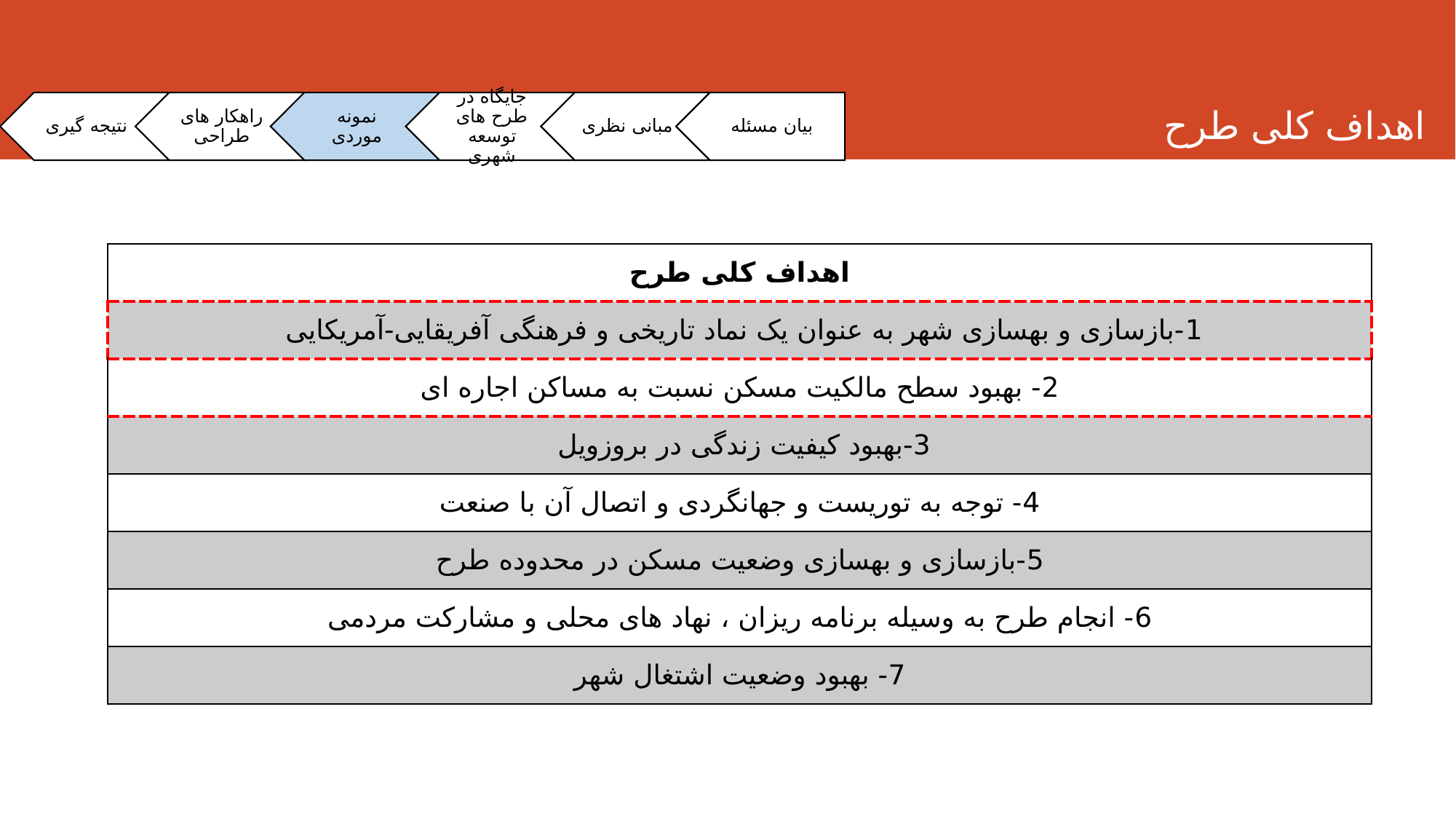

بیان مسئله
مبانی نظری
جایگاه در طرح های توسعه شهری
نمونه موردی
راهکار های طراحی
نتیجه گیری
اهداف کلی طرح
| اهداف کلی طرح |
| --- |
| 1-بازسازی و بهسازی شهر به عنوان یک نماد تاریخی و فرهنگی آفریقایی-آمریکایی |
| 2- بهبود سطح مالکیت مسکن نسبت به مساکن اجاره ای |
| 3-بهبود کیفیت زندگی در بروزویل |
| 4- توجه به توریست و جهانگردی و اتصال آن با صنعت |
| 5-بازسازی و بهسازی وضعیت مسکن در محدوده طرح |
| 6- انجام طرح به وسیله برنامه ریزان ، نهاد های محلی و مشارکت مردمی |
| 7- بهبود وضعیت اشتغال شهر |